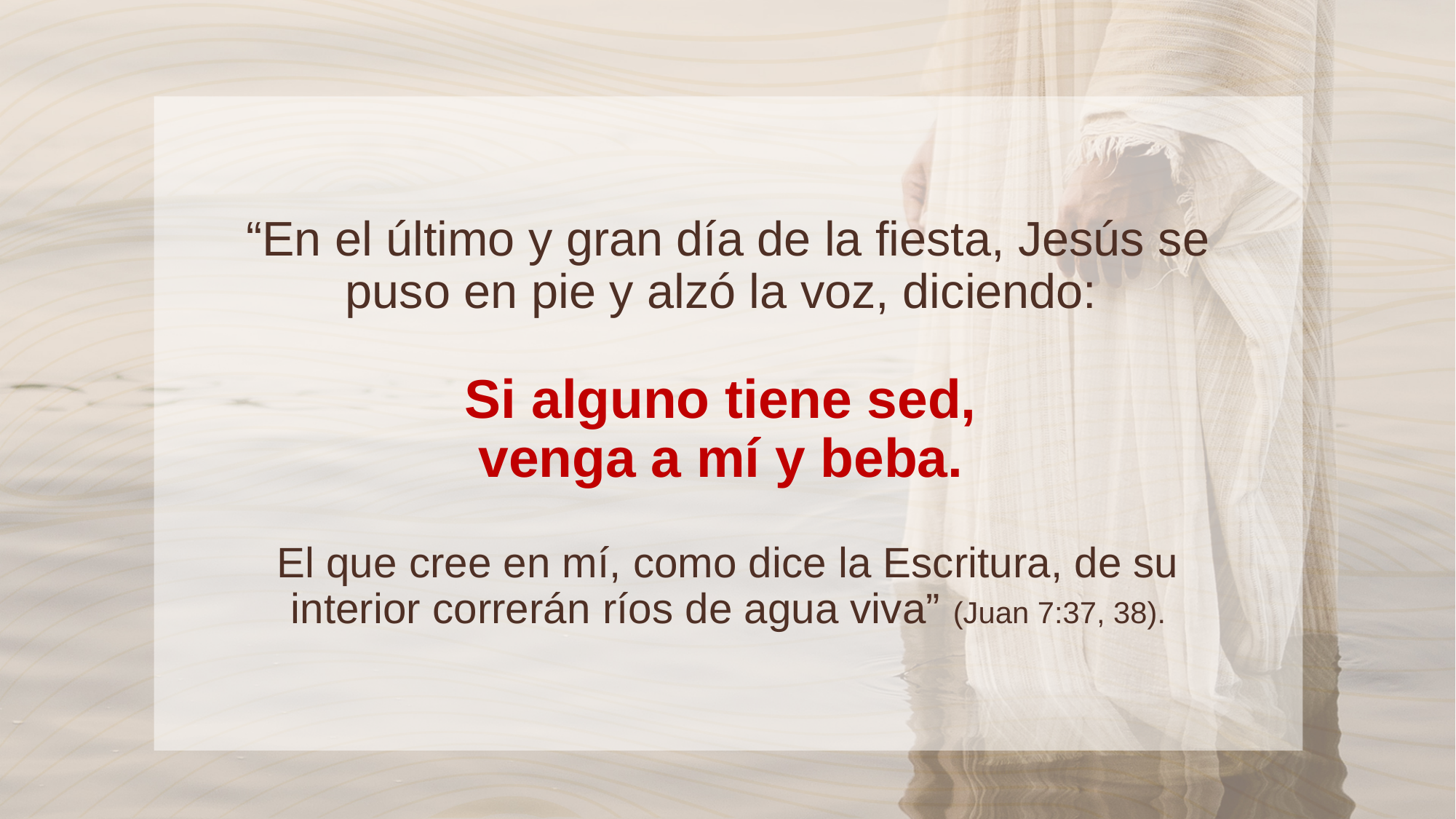

“En el último y gran día de la fiesta, Jesús se puso en pie y alzó la voz, diciendo:

Si alguno tiene sed,
venga a mí y beba.

El que cree en mí, como dice la Escritura, de su interior correrán ríos de agua viva” (Juan 7:37, 38).